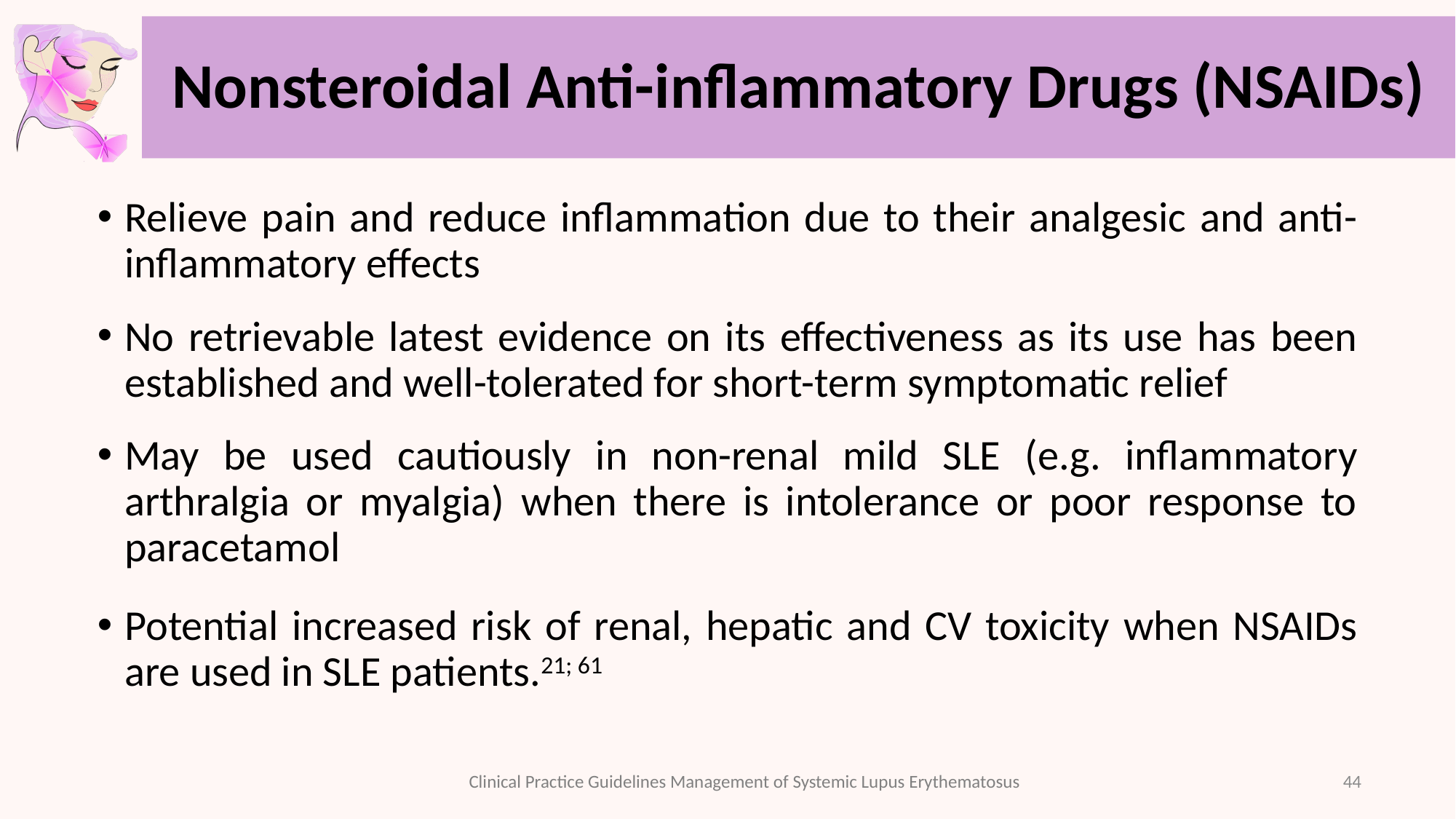

# Nonsteroidal Anti-inflammatory Drugs (NSAIDs)
Relieve pain and reduce inflammation due to their analgesic and anti-inflammatory effects
No retrievable latest evidence on its effectiveness as its use has been established and well-tolerated for short-term symptomatic relief
May be used cautiously in non-renal mild SLE (e.g. inflammatory arthralgia or myalgia) when there is intolerance or poor response to paracetamol
Potential increased risk of renal, hepatic and CV toxicity when NSAIDs are used in SLE patients.21; 61
44